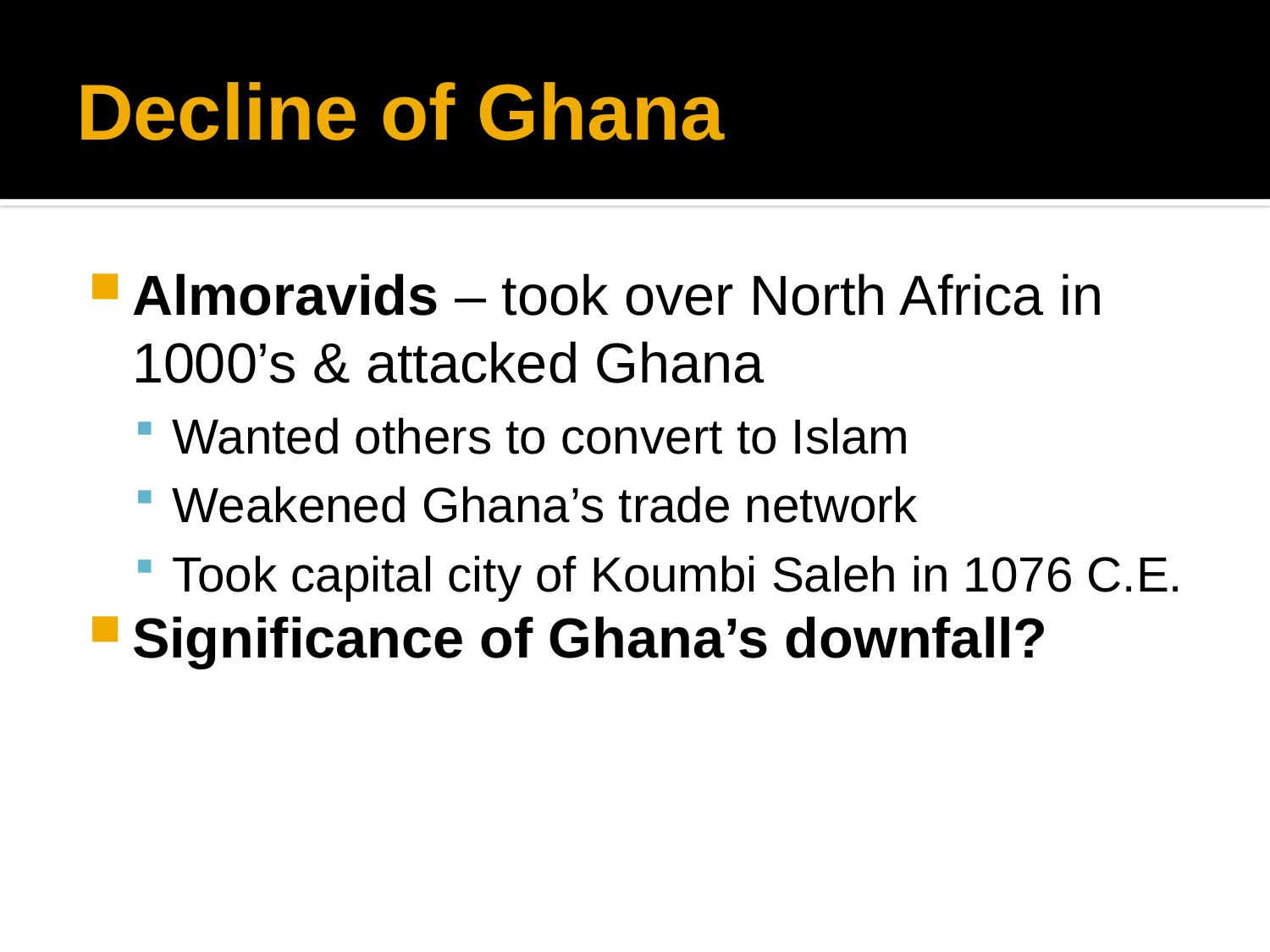

# Decline of Ghana
Almoravids – took over North Africa in 1000’s & attacked Ghana
Wanted others to convert to Islam
Weakened Ghana’s trade network
Took capital city of Koumbi Saleh in 1076 C.E.
Significance of Ghana’s downfall?